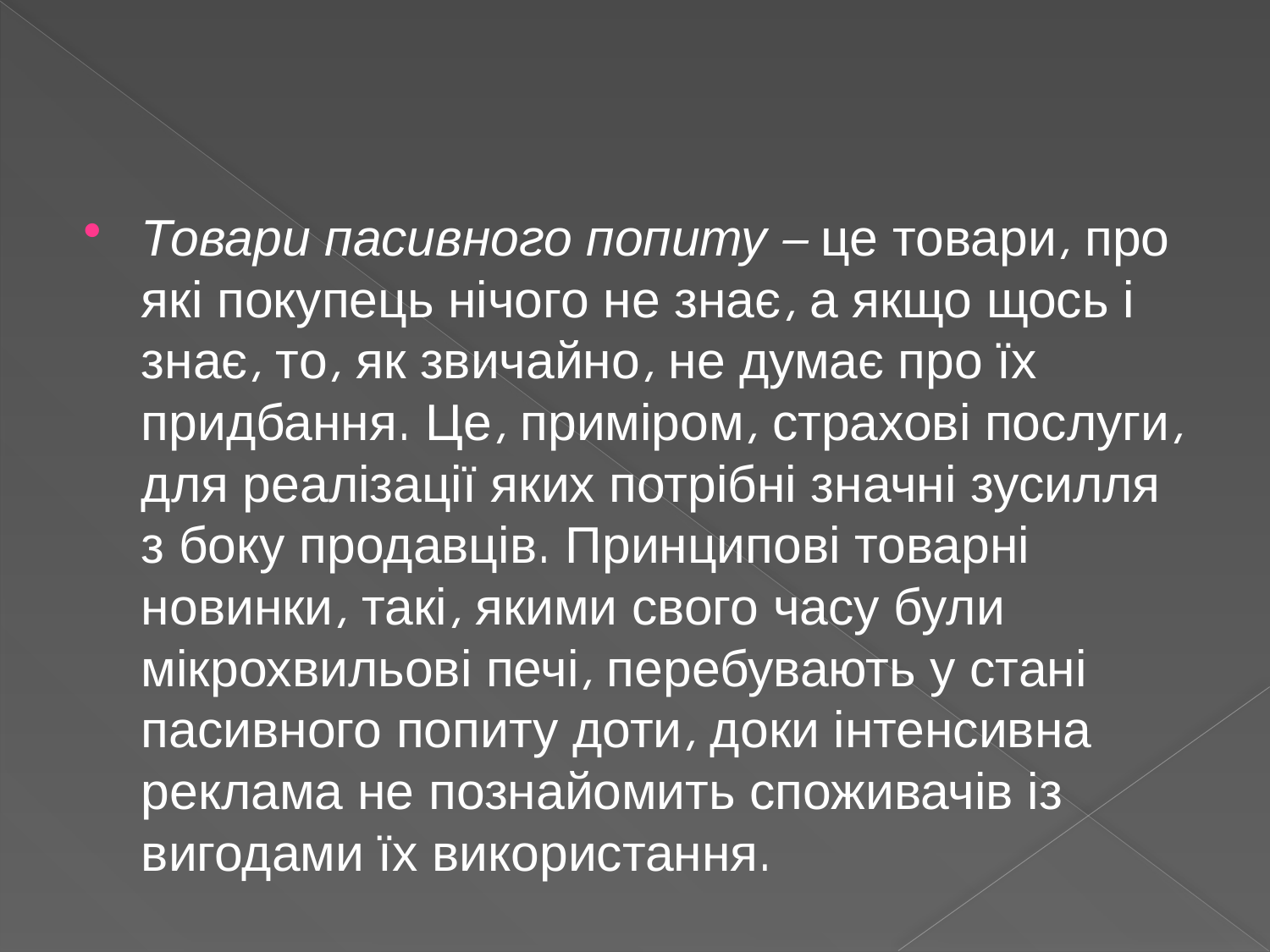

Товари пасивного попиту – це товари, про які покупець нічого не знає, а якщо щось і знає, то, як звичайно, не думає про їх придбання. Це, приміром, страхові послуги, для реалізації яких потрібні значні зусилля з боку продавців. Принци­пові товарні новинки, такі, якими свого часу були мікрохвильові печі, перебувають у стані пасивного попиту доти, доки інтенсивна реклама не познайомить споживачів із вигодами їх використання.